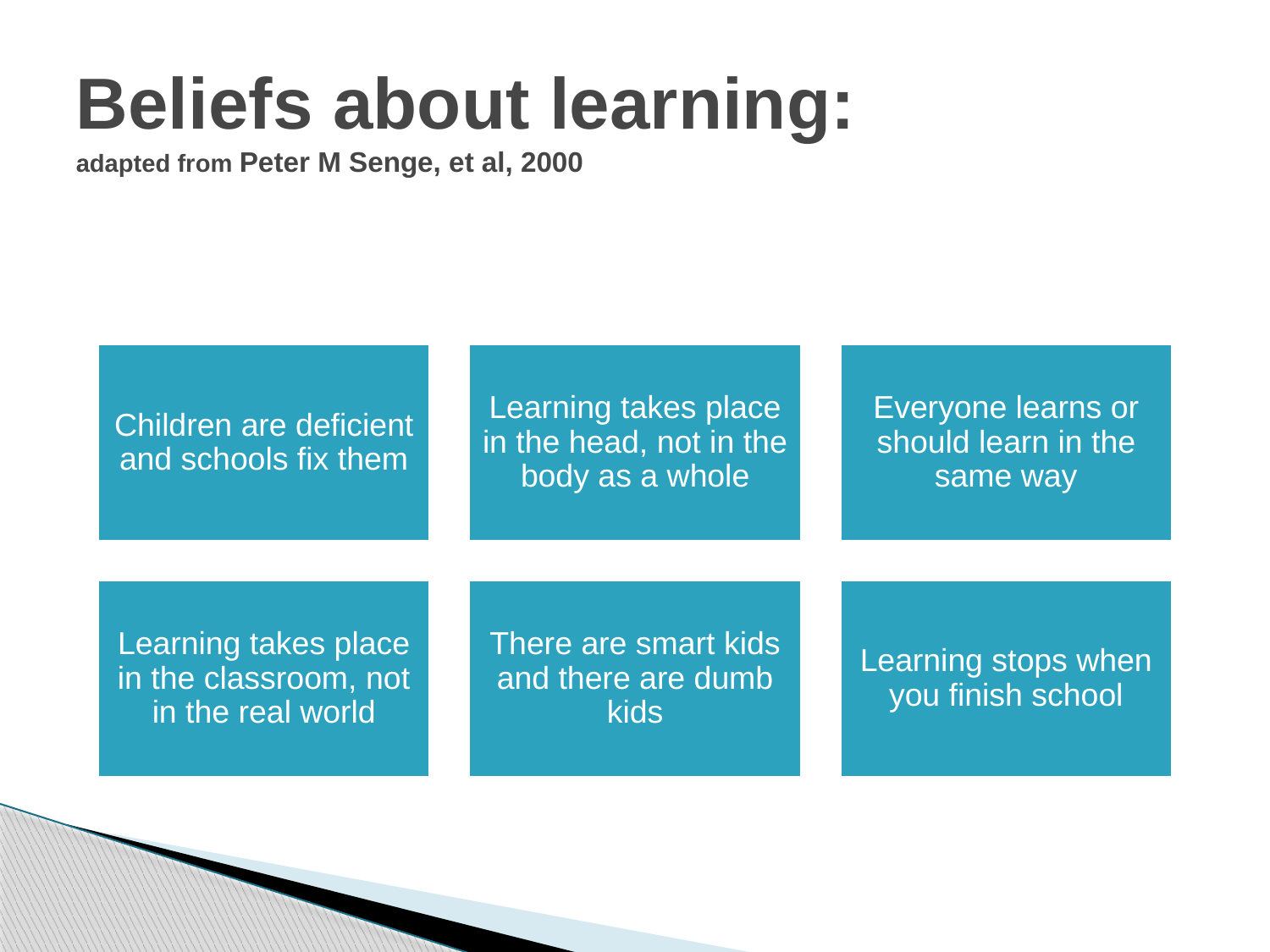

# Beliefs about learning: adapted from Peter M Senge, et al, 2000
Children are deficient and schools fix them
Learning takes place in the head, not in the body as a whole
Everyone learns or should learn in the same way
Learning takes place in the classroom, not in the real world
There are smart kids and there are dumb kids
Learning stops when you finish school